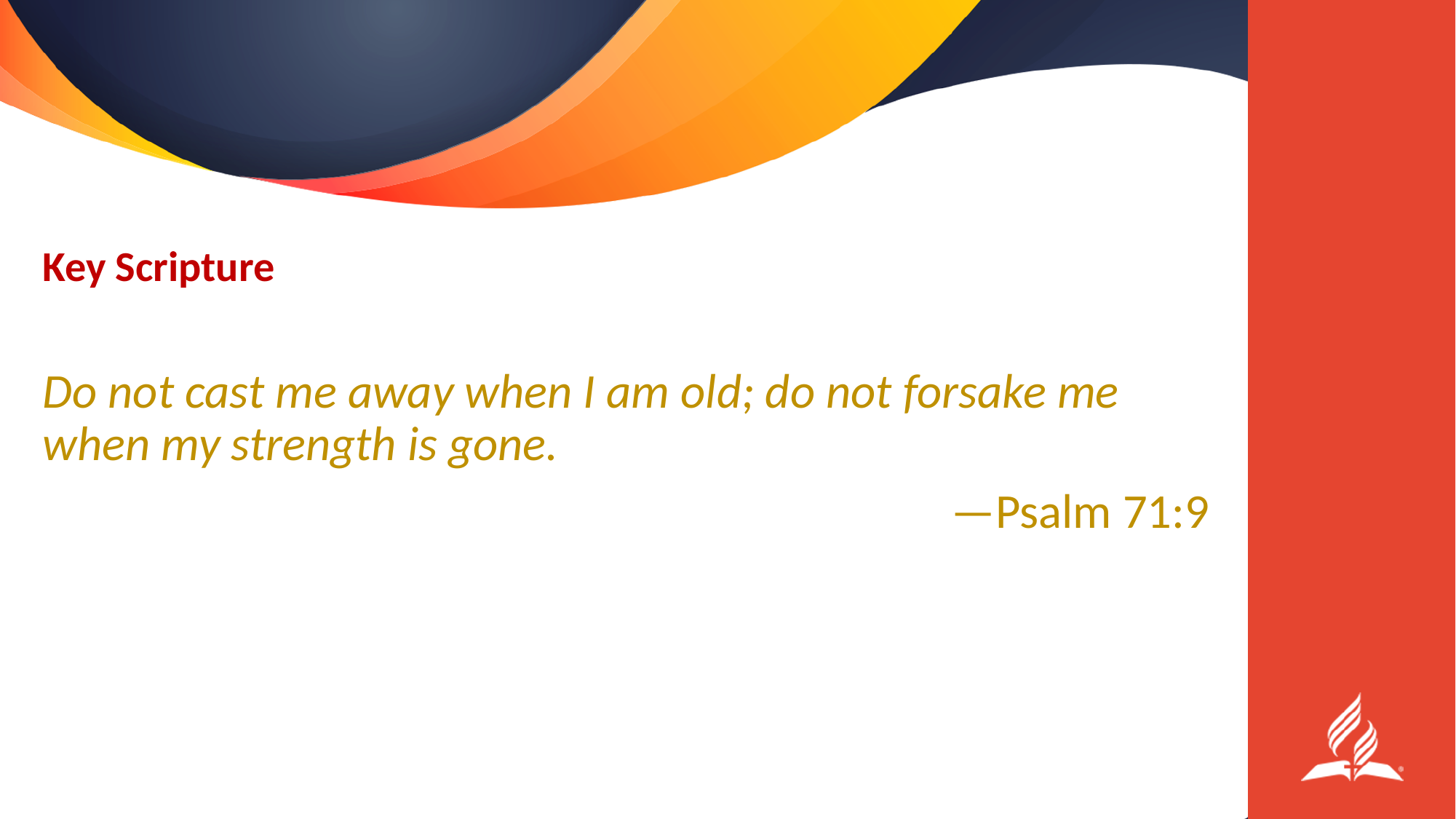

Key Scripture

Do not cast me away when I am old; do not forsake me when my strength is gone.
—Psalm 71:9